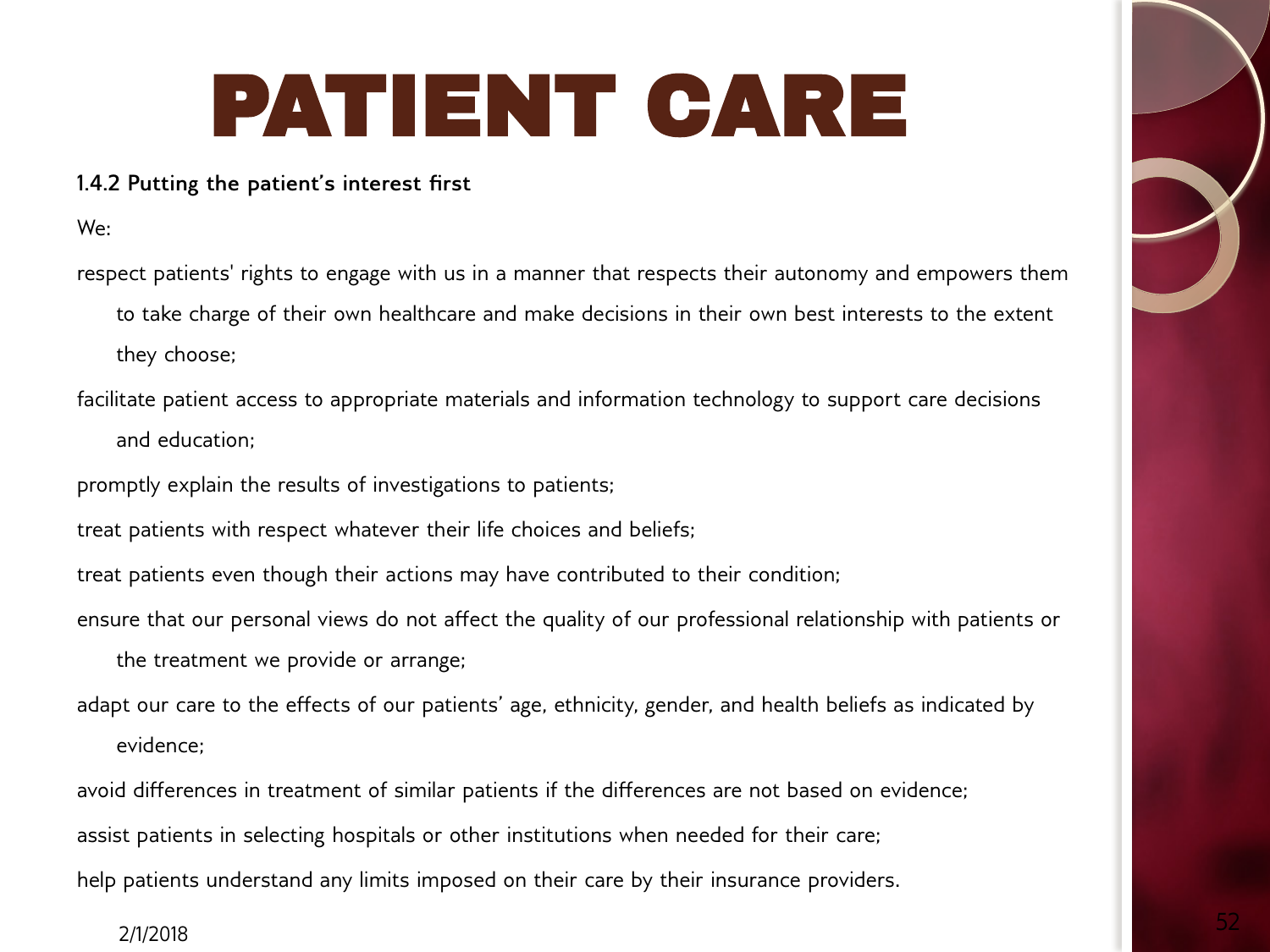

# PATIENT CARE
1.4.2 Putting the patient’s interest first
We:
respect patients' rights to engage with us in a manner that respects their autonomy and empowers them to take charge of their own healthcare and make decisions in their own best interests to the extent they choose;
facilitate patient access to appropriate materials and information technology to support care decisions and education;
promptly explain the results of investigations to patients;
treat patients with respect whatever their life choices and beliefs;
treat patients even though their actions may have contributed to their condition;
ensure that our personal views do not affect the quality of our professional relationship with patients or the treatment we provide or arrange;
adapt our care to the effects of our patients’ age, ethnicity, gender, and health beliefs as indicated by evidence;
avoid differences in treatment of similar patients if the differences are not based on evidence;
assist patients in selecting hospitals or other institutions when needed for their care;
help patients understand any limits imposed on their care by their insurance providers.
52
2/1/2018